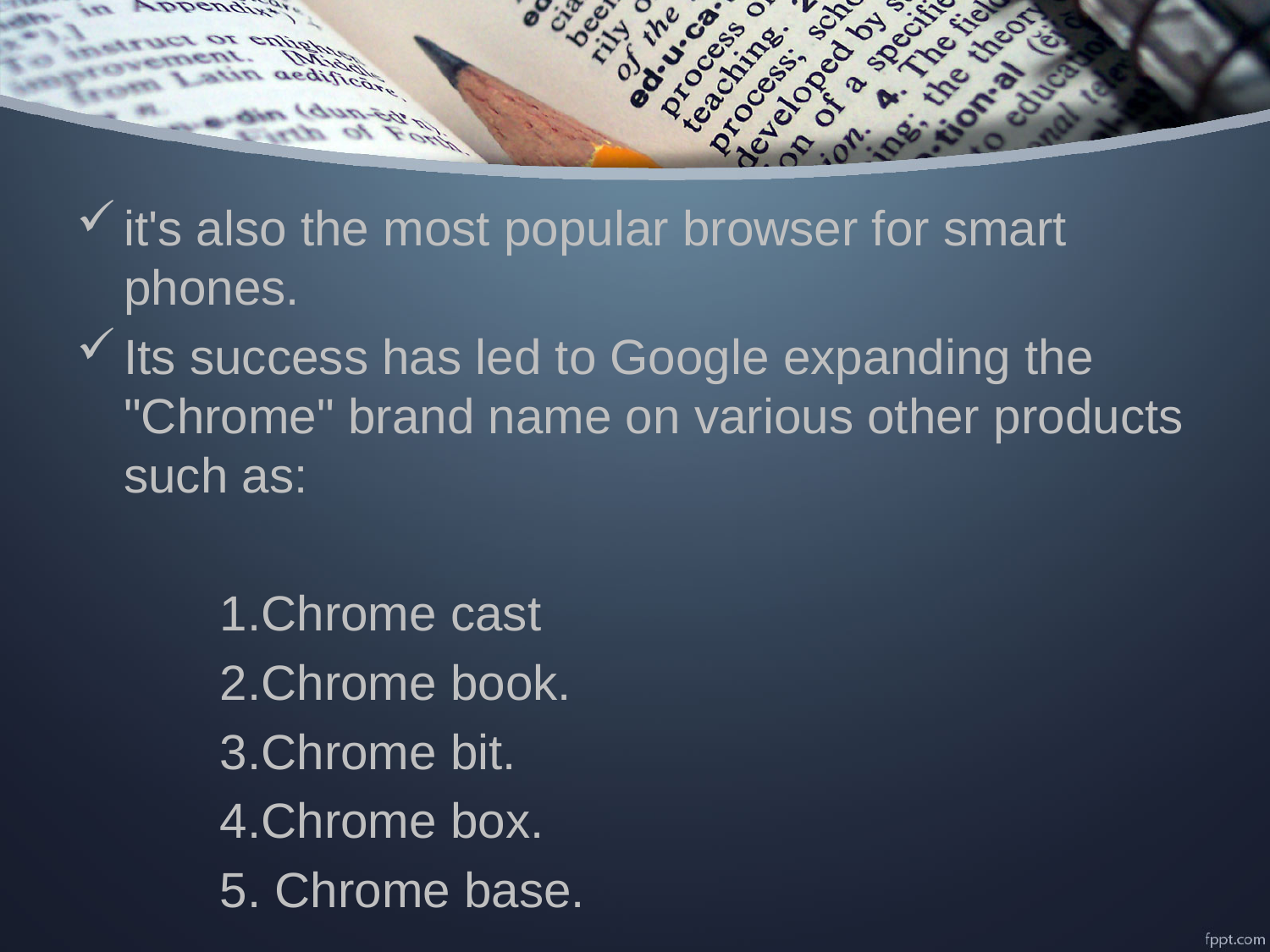

#
it's also the most popular browser for smart phones.
Its success has led to Google expanding the "Chrome" brand name on various other products such as:

Chrome cast
Chrome book.
Chrome bit.
Chrome box.
 Chrome base.